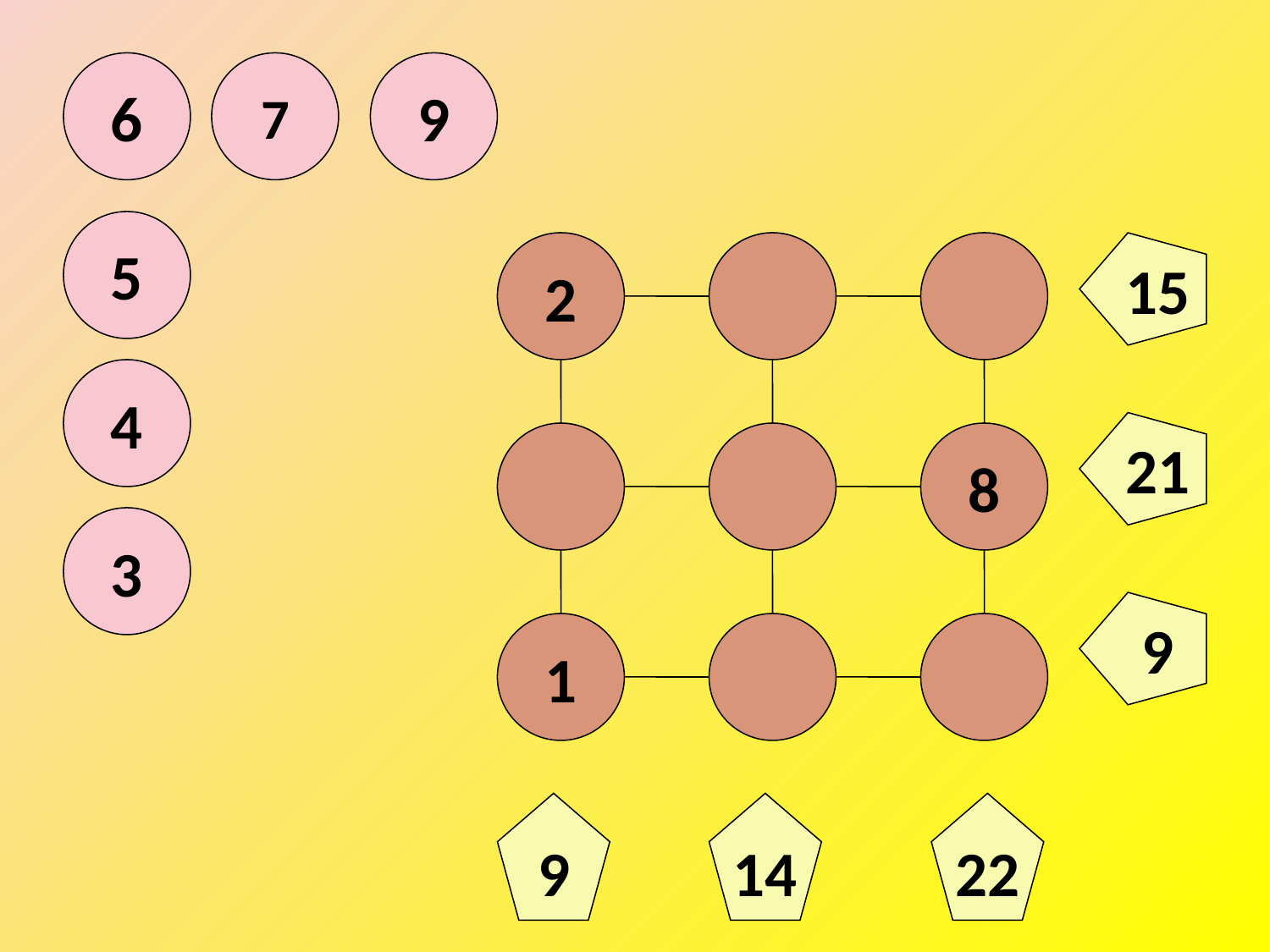

#
6
7
9
5
15
2

4

21

8

3

9
1

9
14
22